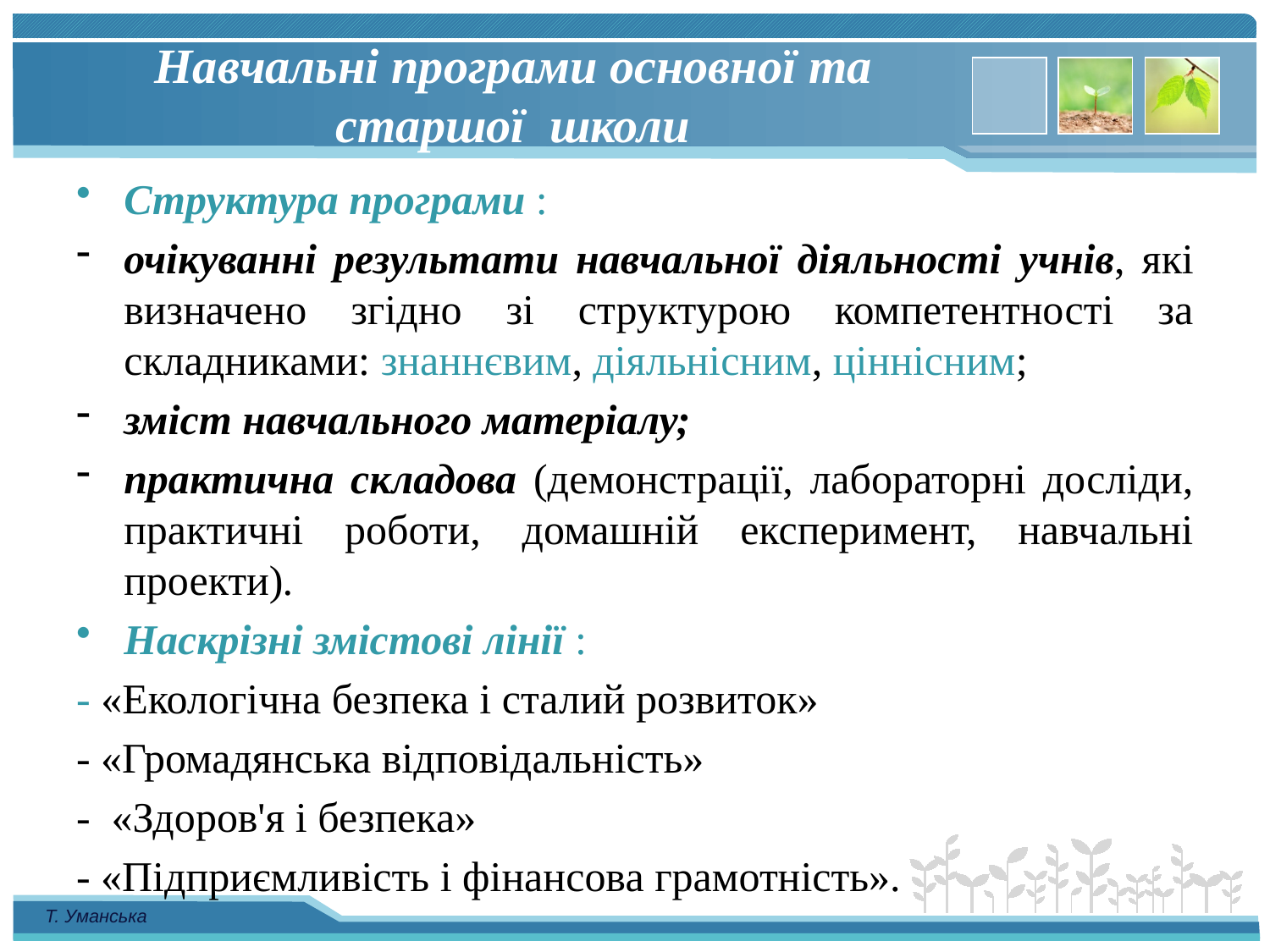

# Навчальні програми основної та старшої  школи
Структура програми :
очікуванні результати навчальної діяльності учнів, які визначено згідно зі структурою компетентності за складниками: знаннєвим, діяльнісним, ціннісним;
зміст навчального матеріалу;
практична складова (демонстрації, лабораторні досліди, практичні роботи, домашній експеримент, навчальні проекти).
Наскрізні змістові лінії :
- «Екологічна безпека і сталий розвиток»
- «Громадянська відповідальність»
-  «Здоров'я і безпека»
- «Підприємливість і фінансова грамотність».